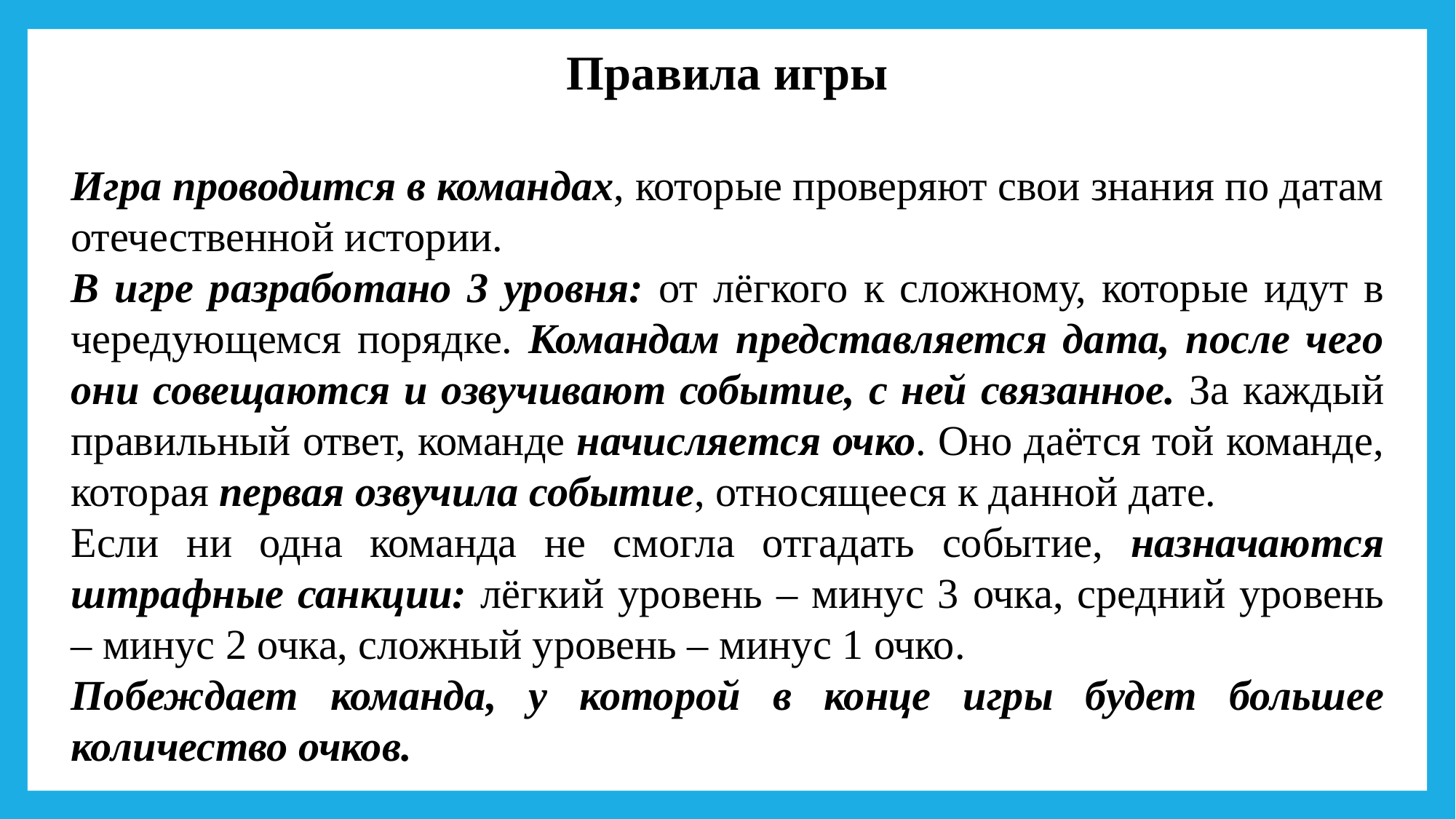

Правила игры

Игра проводится в командах, которые проверяют свои знания по датам отечественной истории.
В игре разработано 3 уровня: от лёгкого к сложному, которые идут в чередующемся порядке. Командам представляется дата, после чего они совещаются и озвучивают событие, с ней связанное. За каждый правильный ответ, команде начисляется очко. Оно даётся той команде, которая первая озвучила событие, относящееся к данной дате.
Если ни одна команда не смогла отгадать событие, назначаются штрафные санкции: лёгкий уровень – минус 3 очка, средний уровень – минус 2 очка, сложный уровень – минус 1 очко.
Побеждает команда, у которой в конце игры будет большее количество очков.